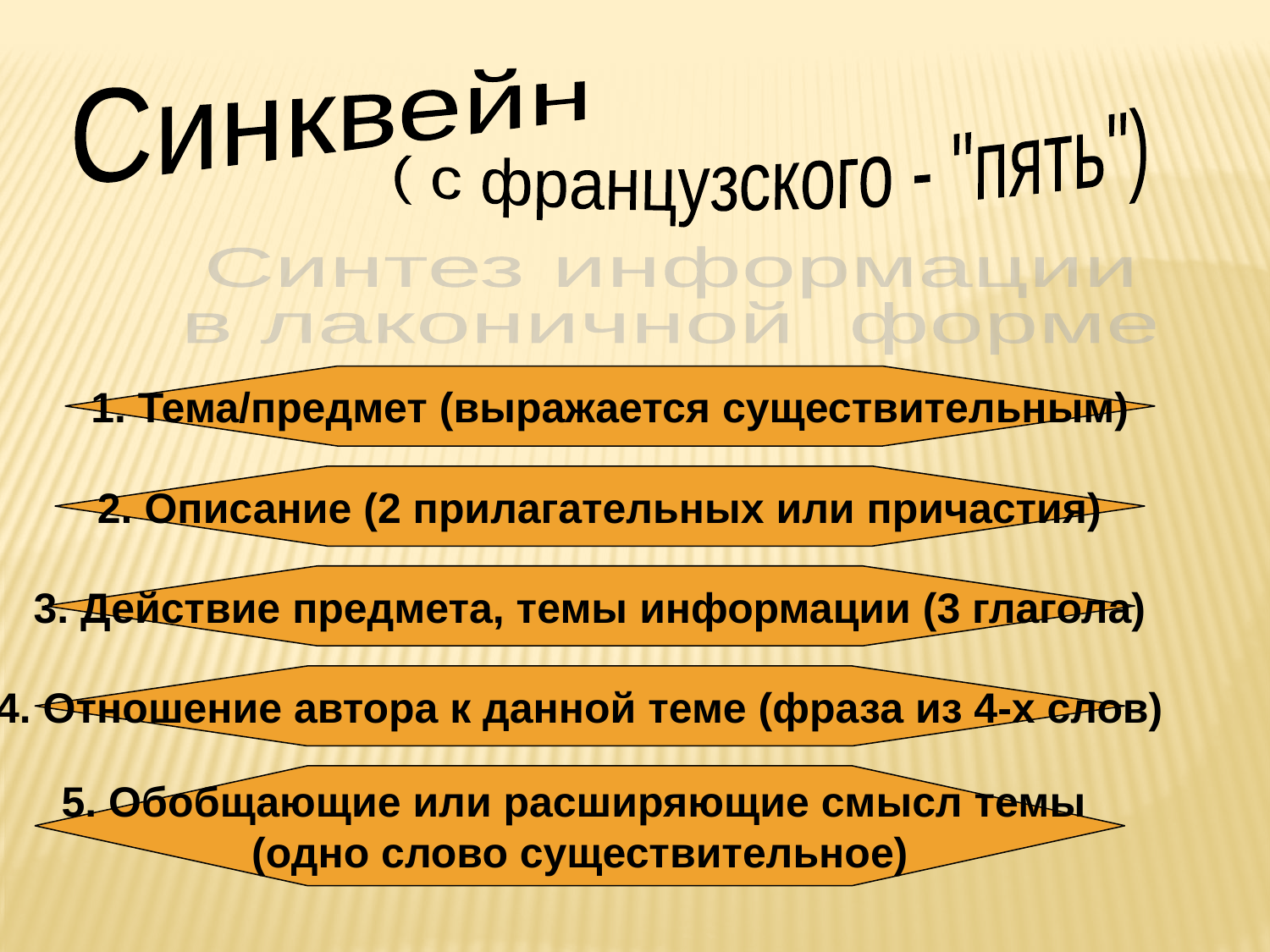

Синквейн
( с французского - "пять")
Синтез информации
в лаконичной  форме
1. Тема/предмет (выражается существительным)
2. Описание (2 прилагательных или причастия)
3. Действие предмета, темы информации (3 глагола)
4. Отношение автора к данной теме (фраза из 4-х слов)
5. Обобщающие или расширяющие смысл темы
(одно слово существительное)